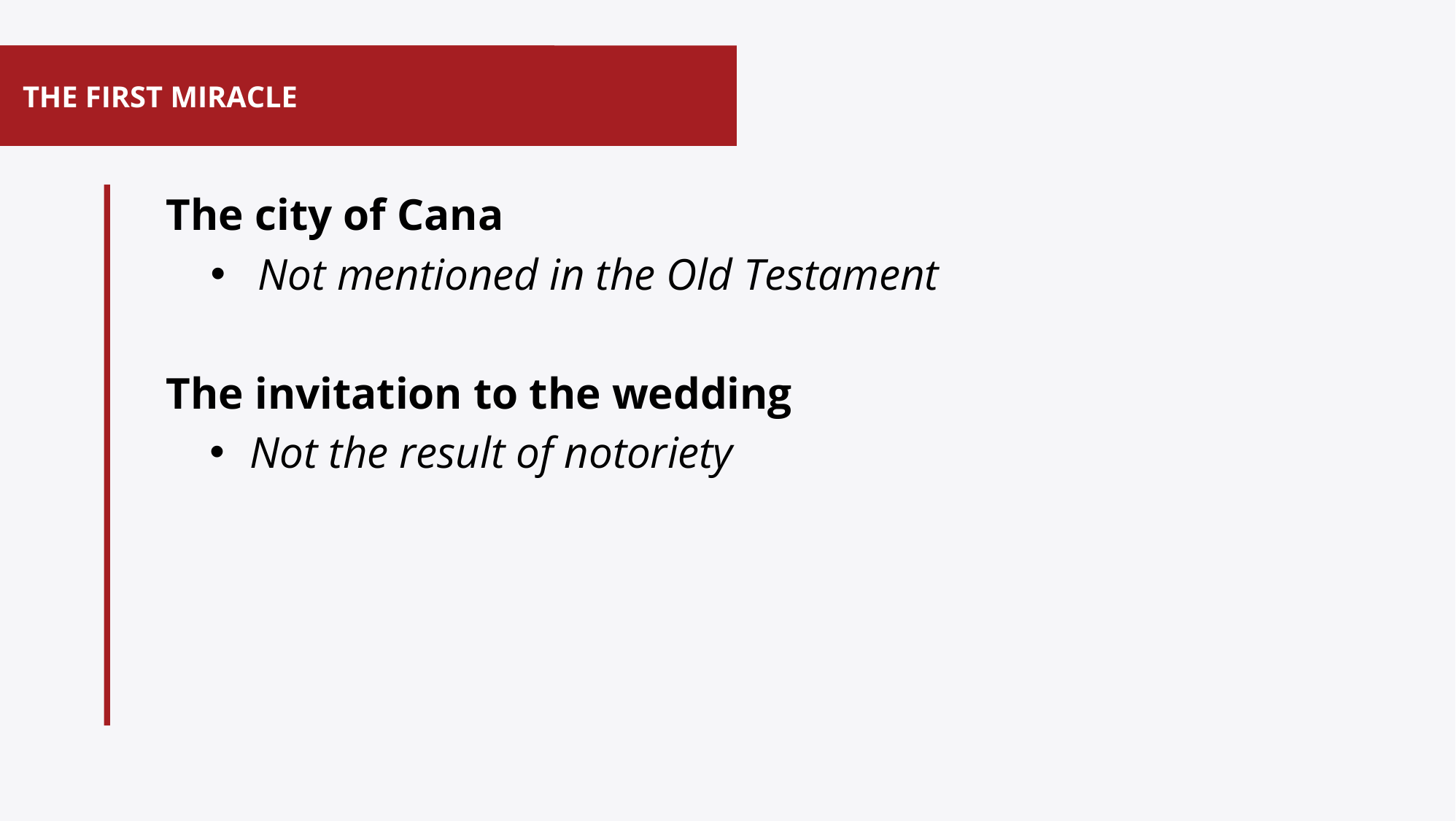

# THE FIRST MIRACLE
 The city of Cana
Not mentioned in the Old Testament

 The invitation to the wedding
Not the result of notoriety